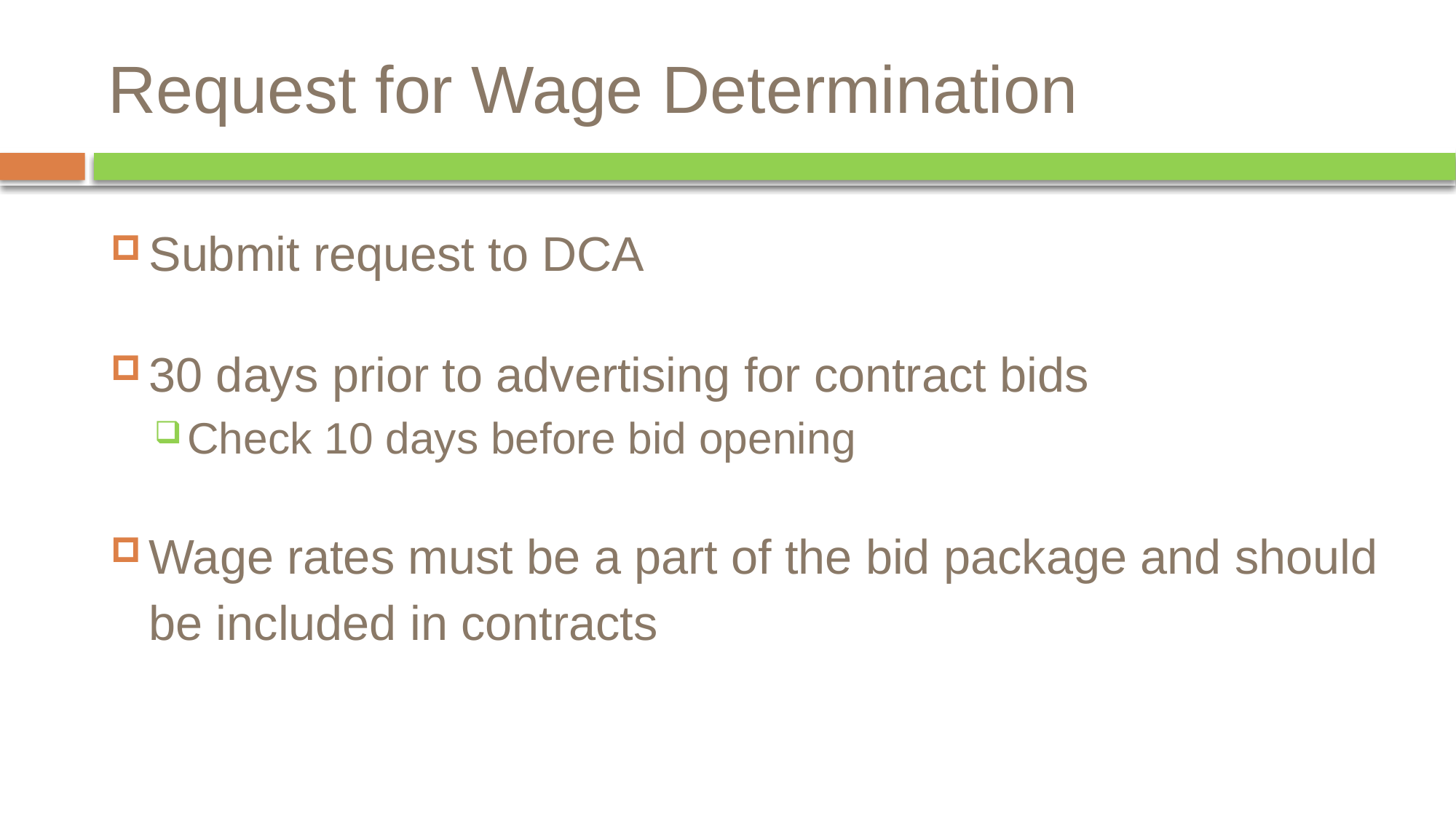

# Request for Wage Determination
Submit request to DCA

30 days prior to advertising for contract bids
Check 10 days before bid opening

Wage rates must be a part of the bid package and should be included in contracts